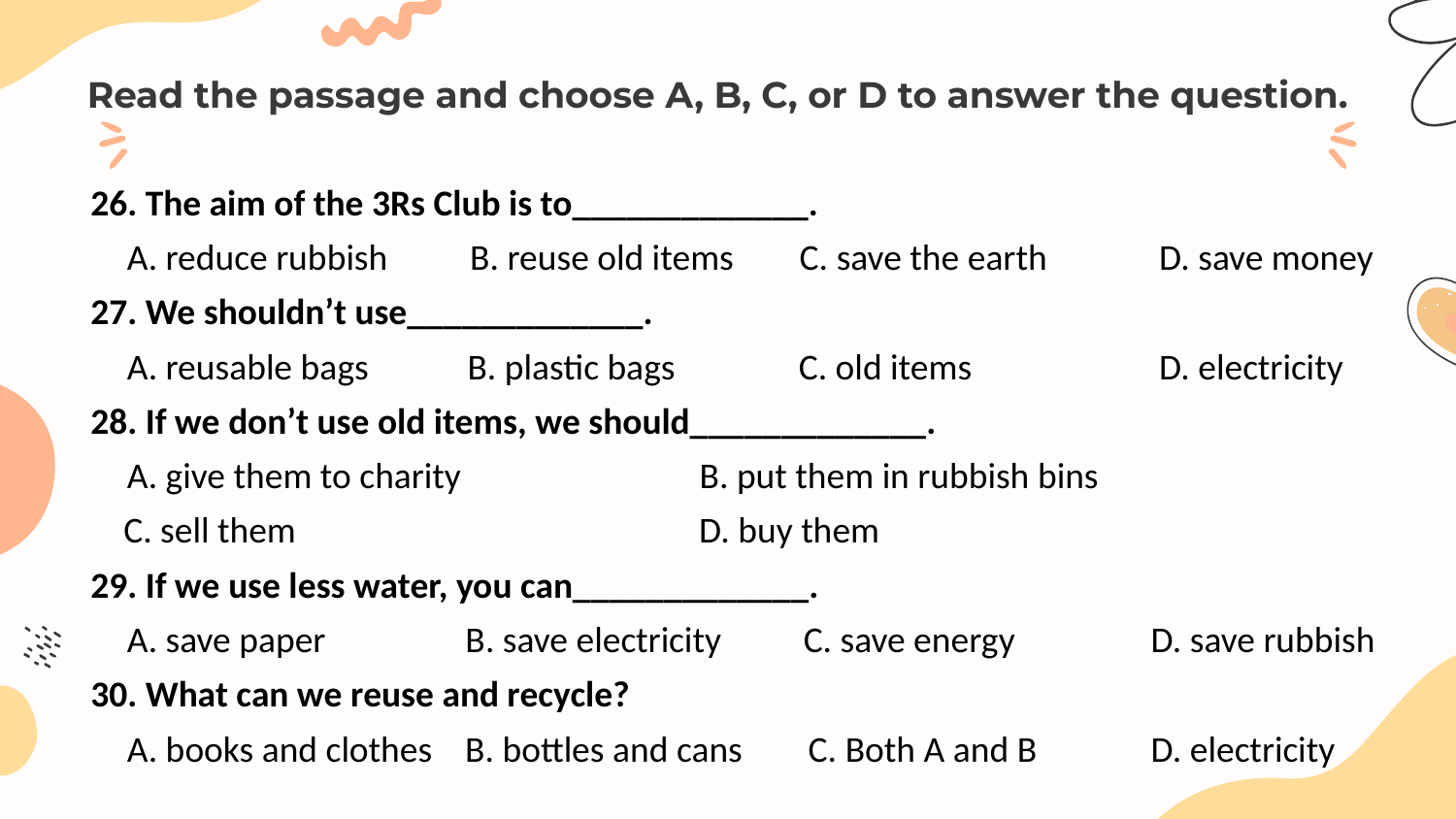

Read the passage and choose A, B, C, or D to answer the question.
26. The aim of the 3Rs Club is to_____________.
	A. reduce rubbish          B. reuse old items        C. save the earth    	      D. save money
27. We shouldn’t use_____________.
	A. reusable bags            B. plastic bags               C. old items           	      D. electricity
28. If we don’t use old items, we should_____________.
	A. give them to charity                             B. put them in rubbish bins
    C. sell them                                                 D. buy them
29. If we use less water, you can_____________.
	A. save paper                 B. save electricity          C. save energy    	     D. save rubbish
30. What can we reuse and recycle?
	A. books and clothes    B. bottles and cans        C. Both A and B	     D. electricity